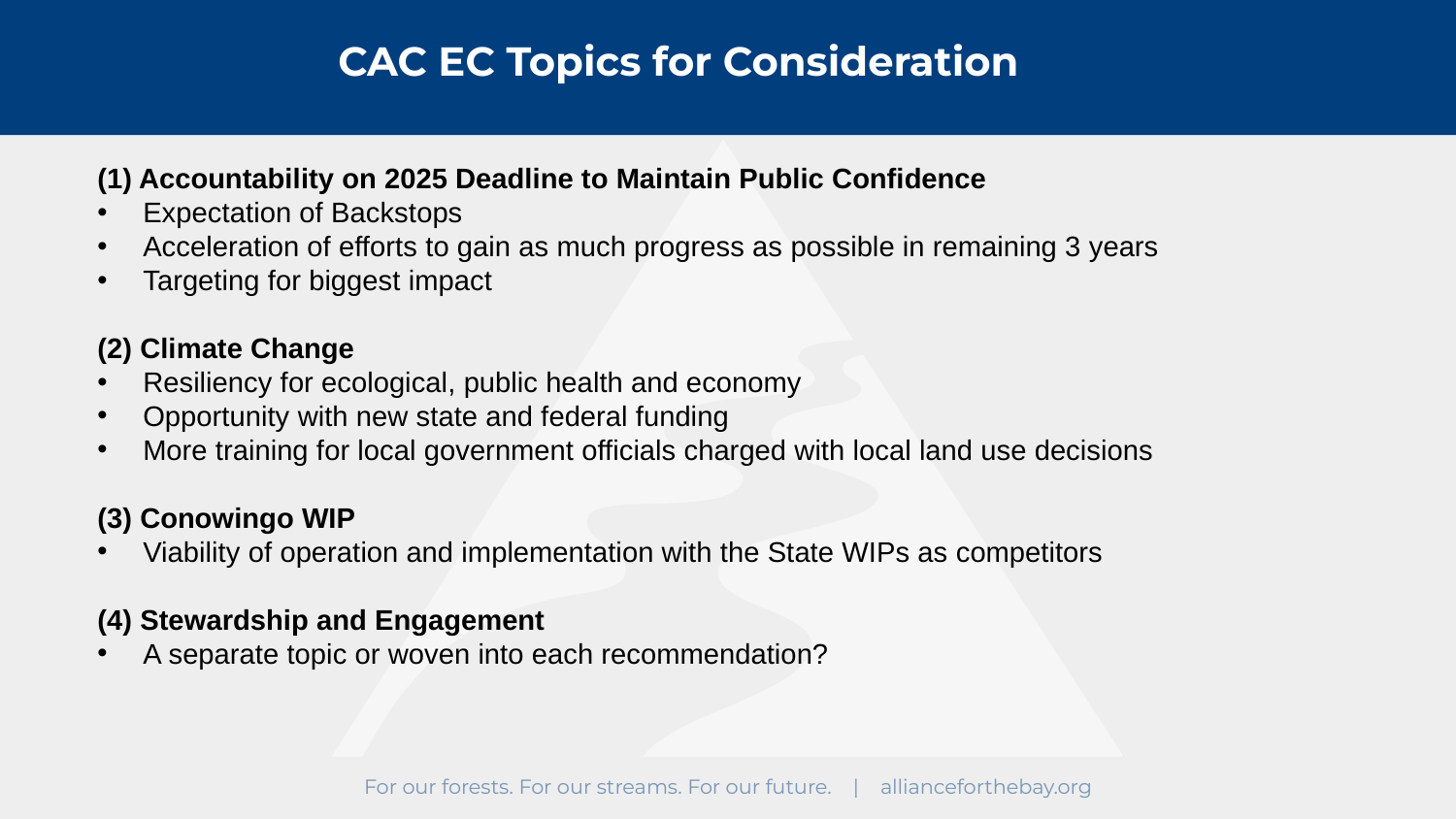

CAC EC Topics for Consideration
(1) Accountability on 2025 Deadline to Maintain Public Confidence
Expectation of Backstops
Acceleration of efforts to gain as much progress as possible in remaining 3 years
Targeting for biggest impact

(2) Climate Change
Resiliency for ecological, public health and economy
Opportunity with new state and federal funding
More training for local government officials charged with local land use decisions

(3) Conowingo WIP
Viability of operation and implementation with the State WIPs as competitors

(4) Stewardship and Engagement
A separate topic or woven into each recommendation?